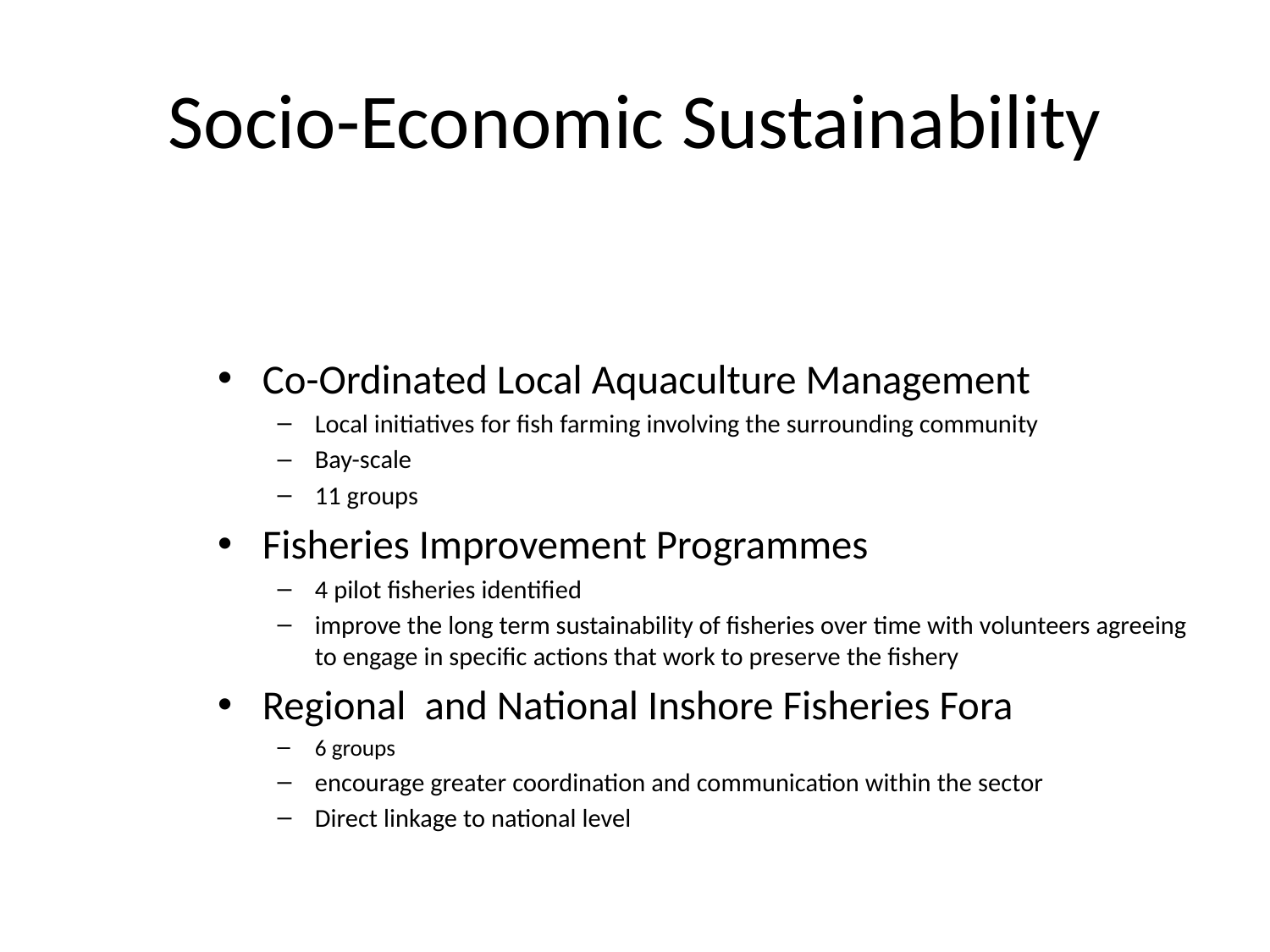

# Socio-Economic Sustainability
Co-Ordinated Local Aquaculture Management
Local initiatives for fish farming involving the surrounding community
Bay-scale
11 groups
Fisheries Improvement Programmes
4 pilot fisheries identified
improve the long term sustainability of fisheries over time with volunteers agreeing to engage in specific actions that work to preserve the fishery
Regional  and National Inshore Fisheries Fora
6 groups
encourage greater coordination and communication within the sector
Direct linkage to national level